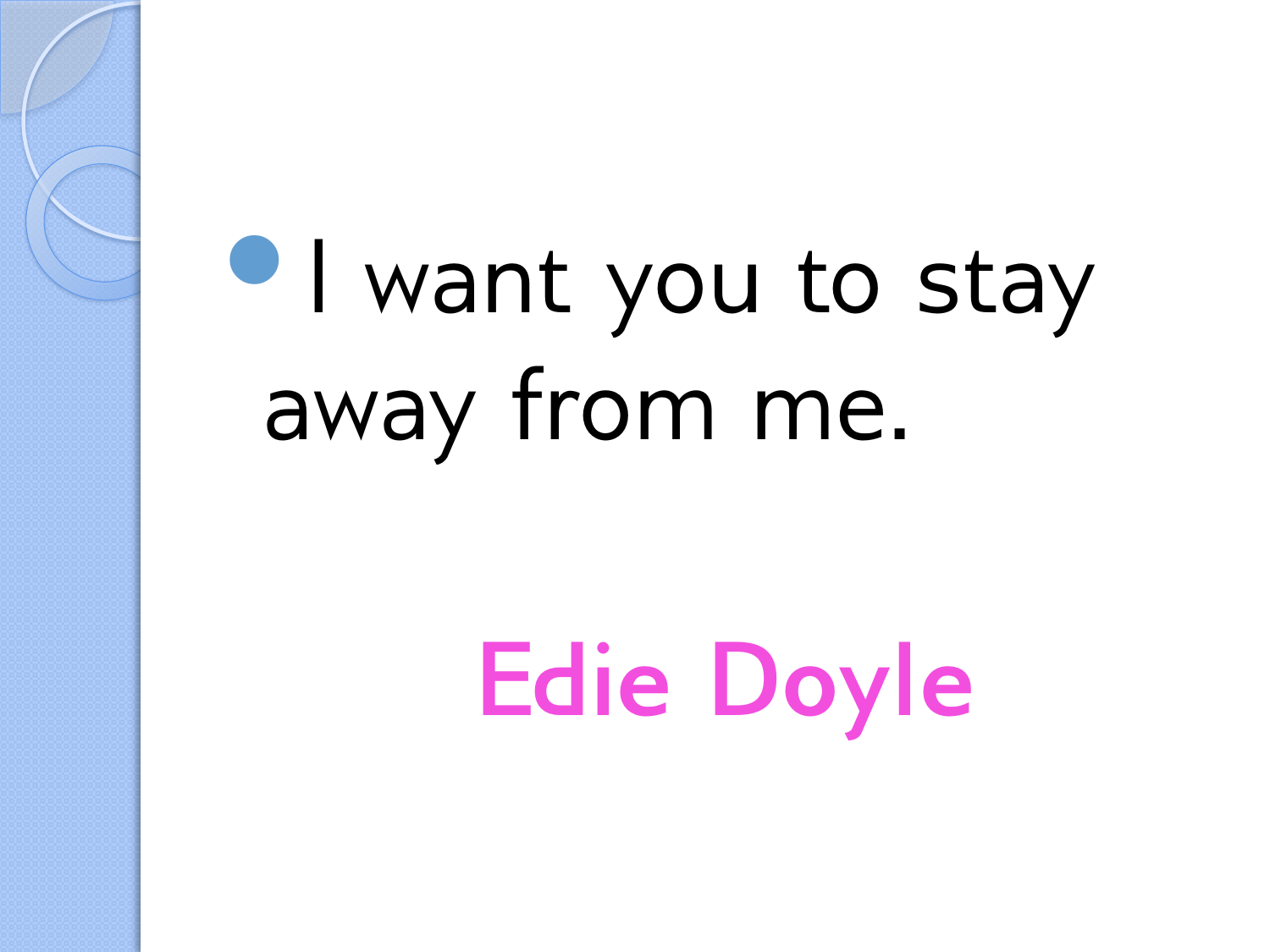

#
I want you to stay away from me.

Edie Doyle